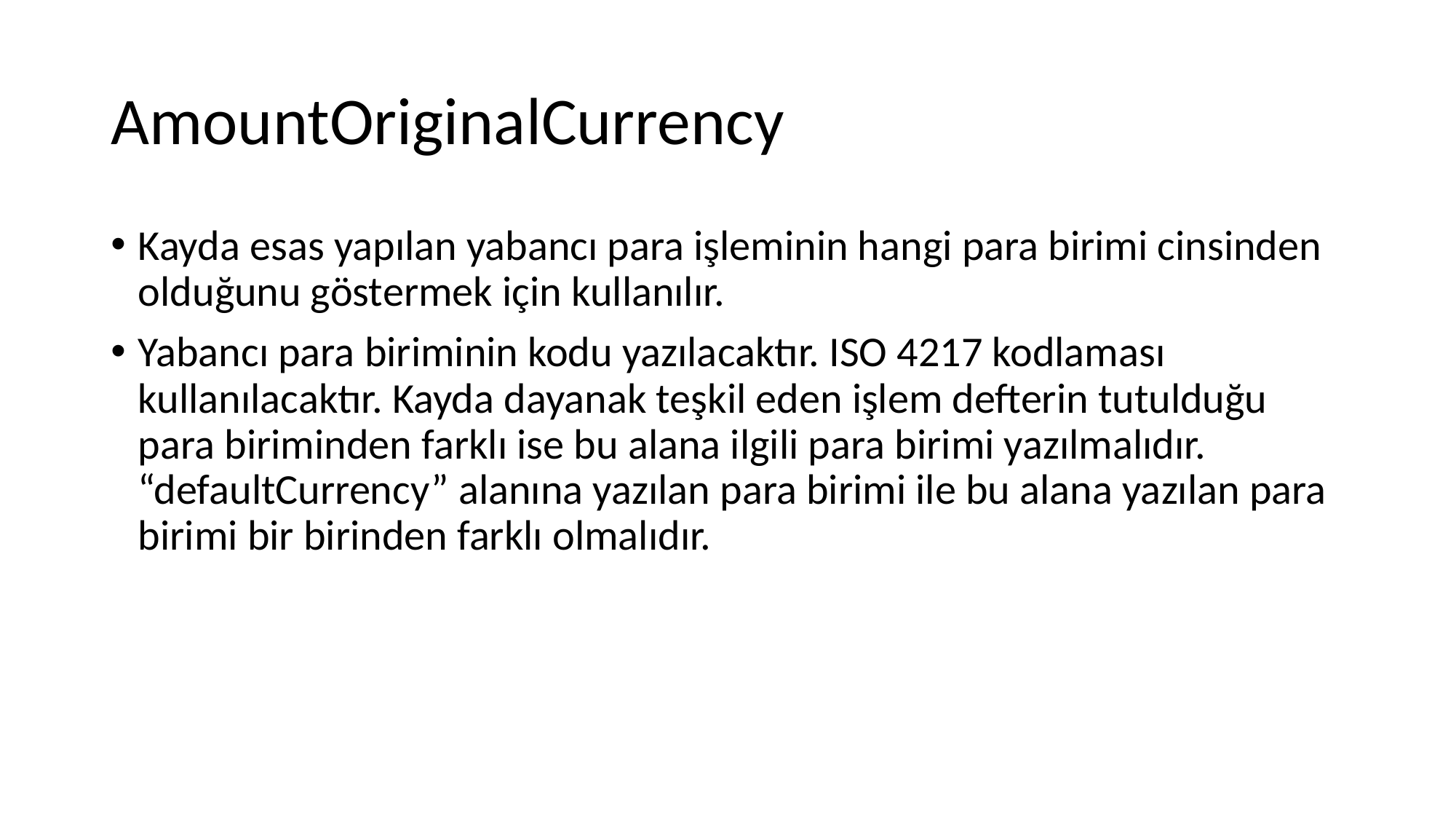

# AmountOriginalCurrency
Kayda esas yapılan yabancı para işleminin hangi para birimi cinsinden olduğunu göstermek için kullanılır.
Yabancı para biriminin kodu yazılacaktır. ISO 4217 kodlaması kullanılacaktır. Kayda dayanak teşkil eden işlem defterin tutulduğu para biriminden farklı ise bu alana ilgili para birimi yazılmalıdır. “defaultCurrency” alanına yazılan para birimi ile bu alana yazılan para birimi bir birinden farklı olmalıdır.